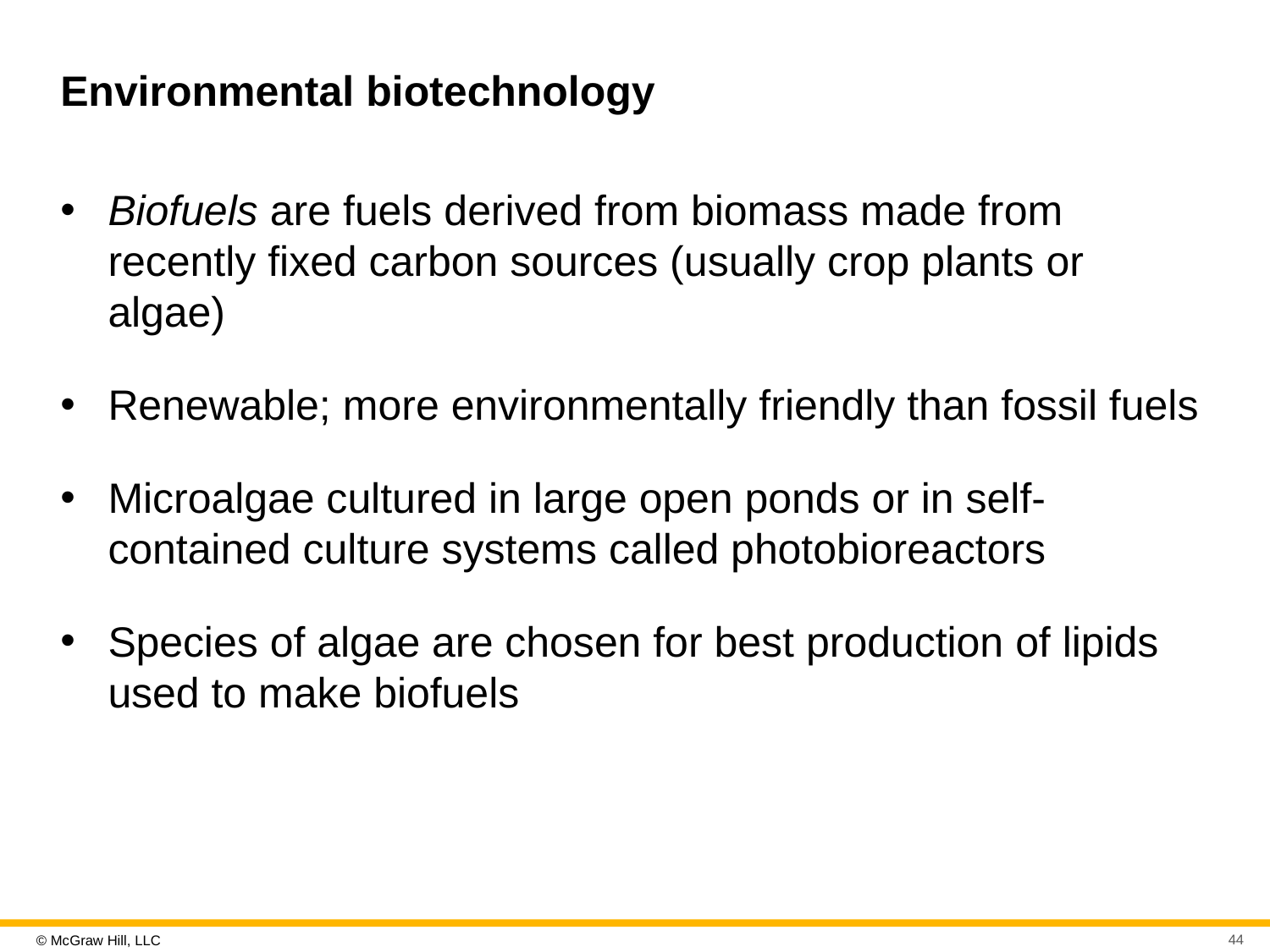

# Environmental biotechnology
Biofuels are fuels derived from biomass made from recently fixed carbon sources (usually crop plants or algae)
Renewable; more environmentally friendly than fossil fuels
Microalgae cultured in large open ponds or in self-contained culture systems called photobioreactors
Species of algae are chosen for best production of lipids used to make biofuels
44